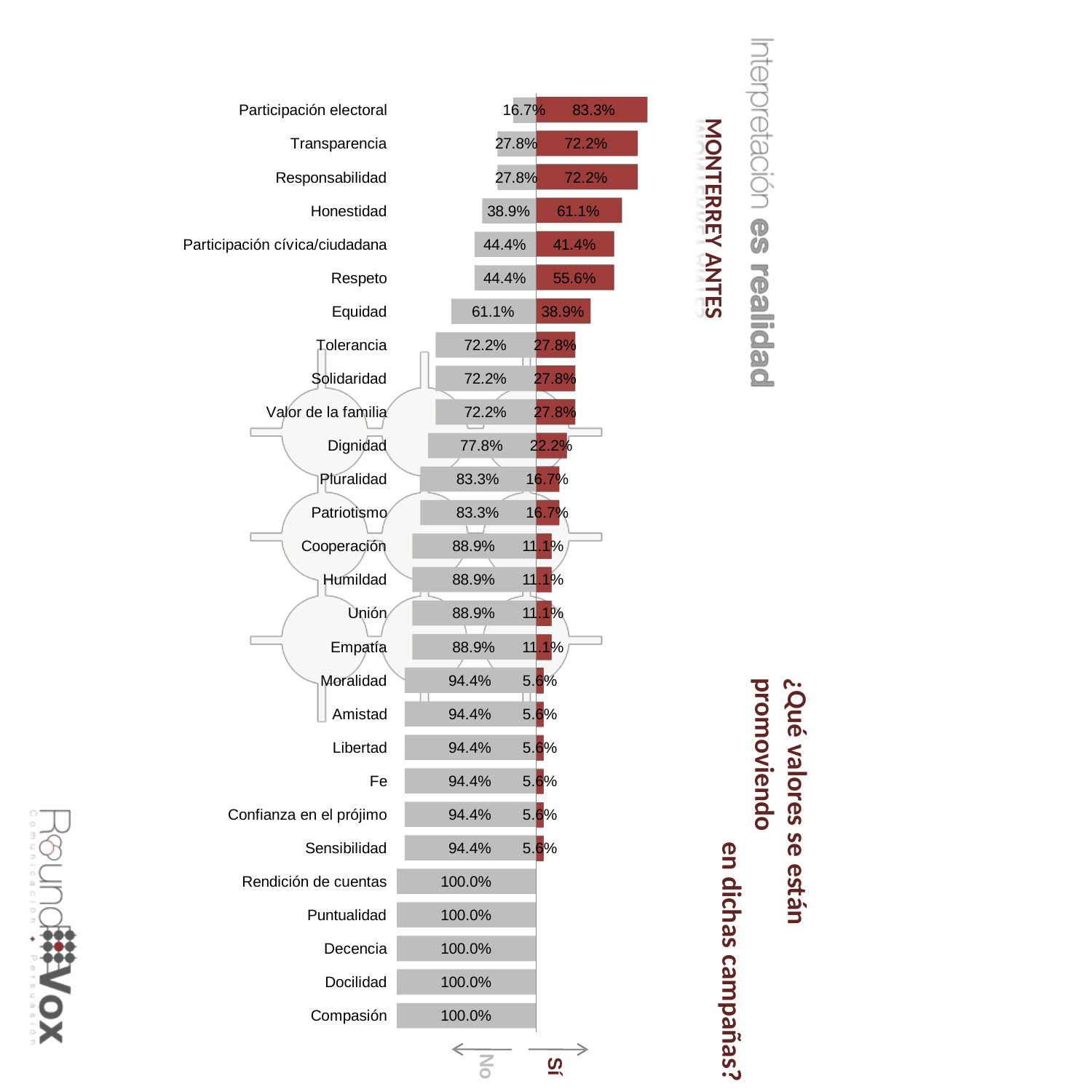

Participación electoral
16.7%
83.3%

MONTERREY ANTES

Transparencia
27.8%
72.2%

Responsabilidad
27.8%
72.2%

Honestidad
38.9%
61.1%

Participación cívica/ciudadana
44.4%
41.4%

Respeto
44.4%
55.6%

Equidad
61.1%
38.9%

Tolerancia
72.2%
27.8%

Solidaridad
72.2%
27.8%

Valor de la familia
72.2%
27.8%

Dignidad
77.8%
22.2%

Pluralidad
83.3%
16.7%

Patriotismo
83.3%
16.7%

Cooperación
88.9%
11.1%

Humildad
88.9%
11.1%

Unión
88.9%
11.1%

Empatía
88.9%
11.1%

Moralidad
94.4%
5.6%
¿Qué valores se están promoviendo
en dichas campañas?

Amistad
94.4%
5.6%

Libertad
94.4%
5.6%

Fe
94.4%
5.6%

Confianza en el prójimo
94.4%
5.6%

Sensibilidad
94.4%
5.6%

Rendición de cuentas
100.0%

Puntualidad
100.0%

Decencia
100.0%

Docilidad
100.0%

Compasión
100.0%

No
Sí